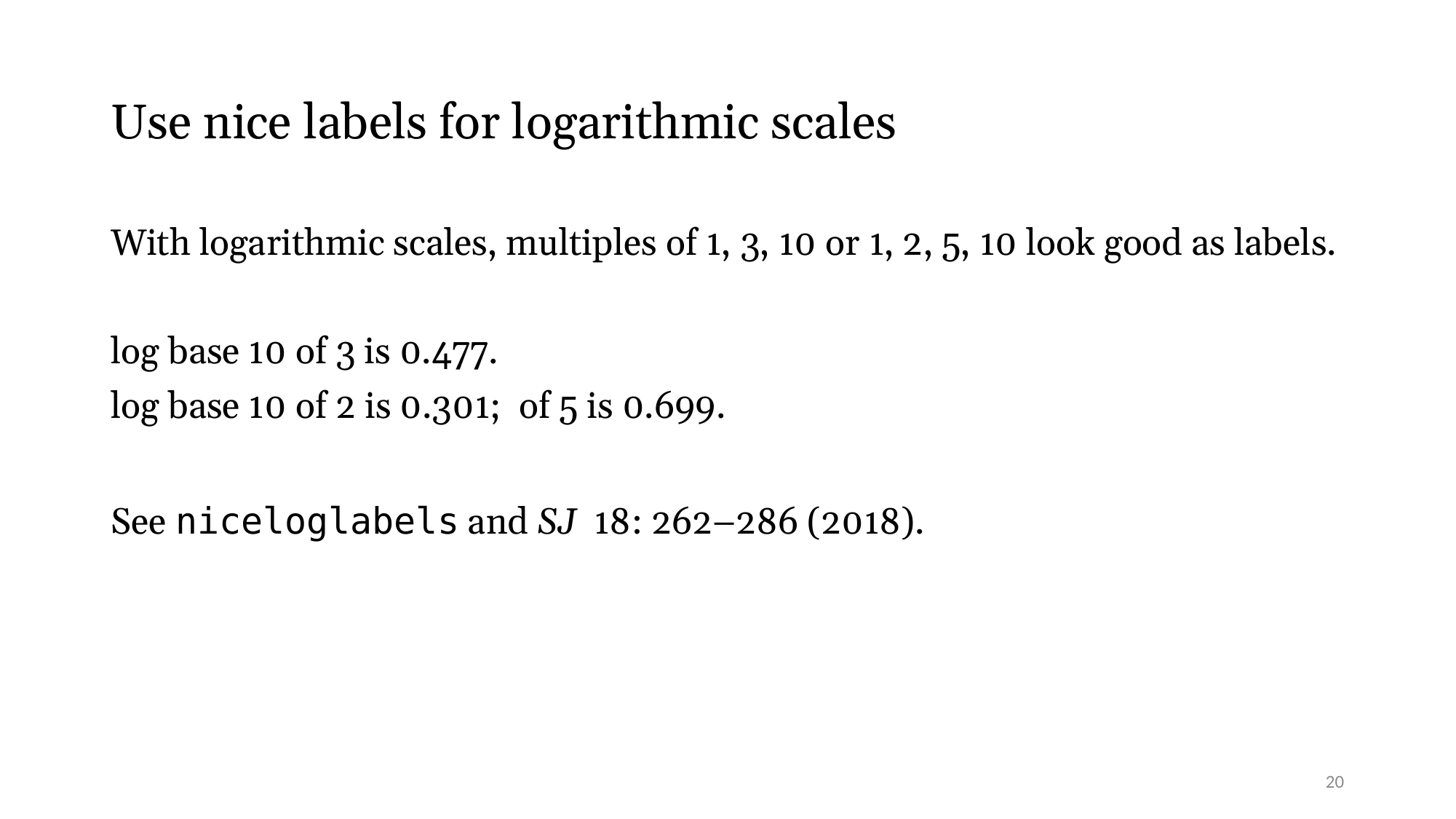

# Use nice labels for logarithmic scales
With logarithmic scales, multiples of 1, 3, 10 or 1, 2, 5, 10 look good as labels.

log base 10 of 3 is 0.477.
log base 10 of 2 is 0.301;  of 5 is 0.699.

See niceloglabels and SJ  18: 262–286 (2018).
20